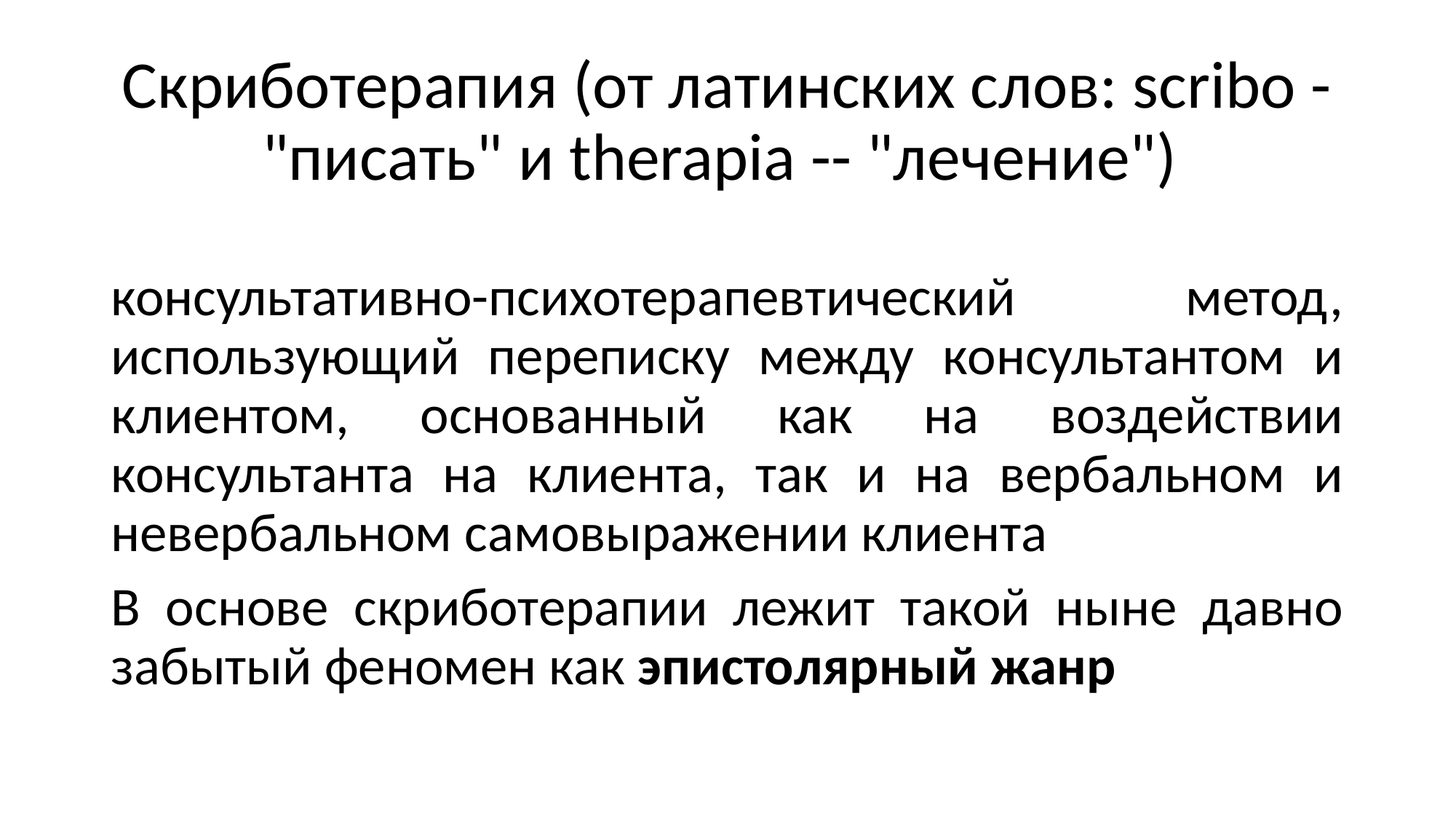

# Скриботерапия (от латинских слов: scribo - "писать" и therapia -- "лечение")
консультативно-психотерапевтический метод, использующий переписку между консультантом и клиентом, основанный как на воздействии консультанта на клиента, так и на вербальном и невербальном самовыражении клиента
В основе скриботерапии лежит такой ныне давно забытый феномен как эпистолярный жанр